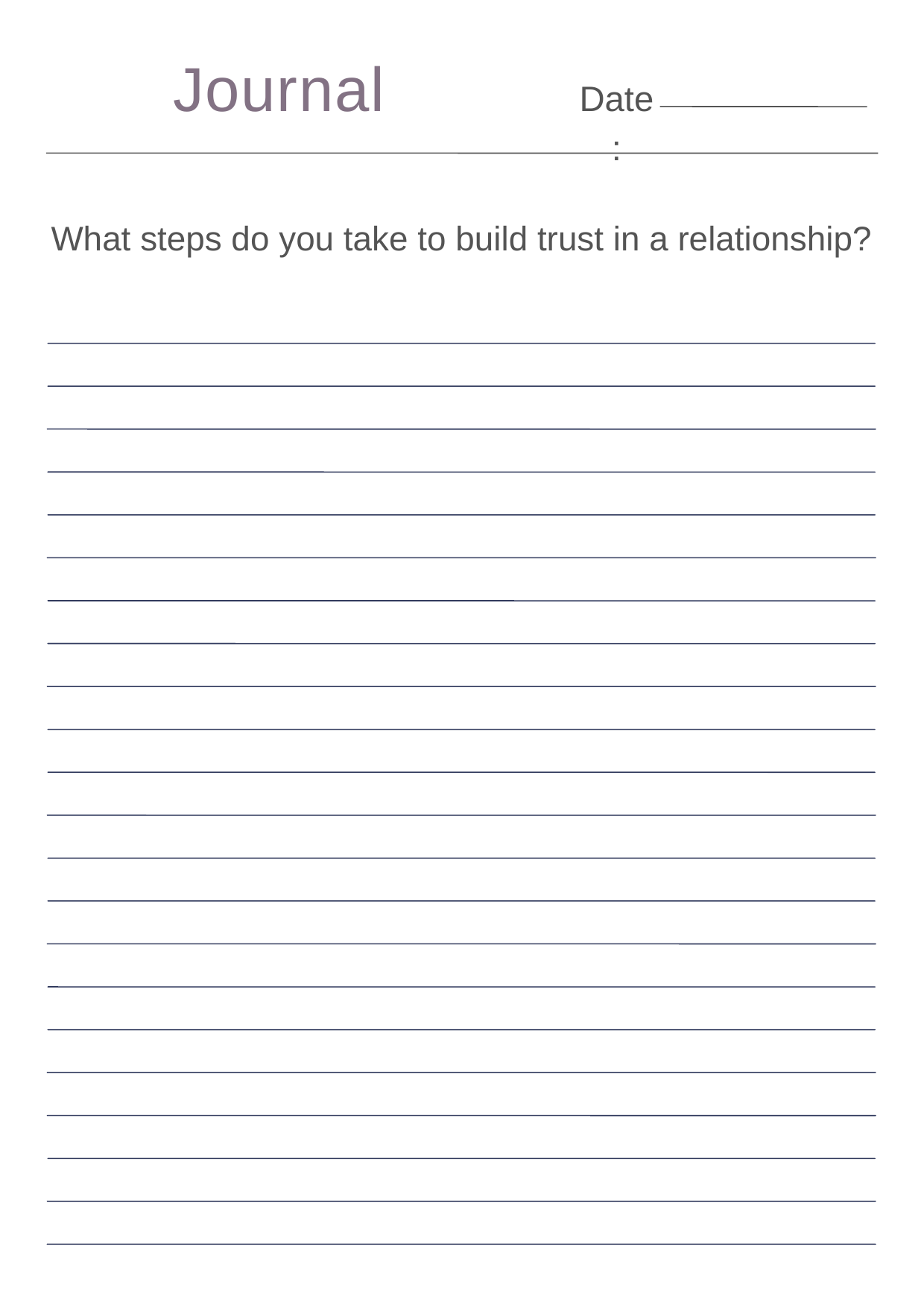

Journal
Date:

What steps do you take to build trust in a relationship?